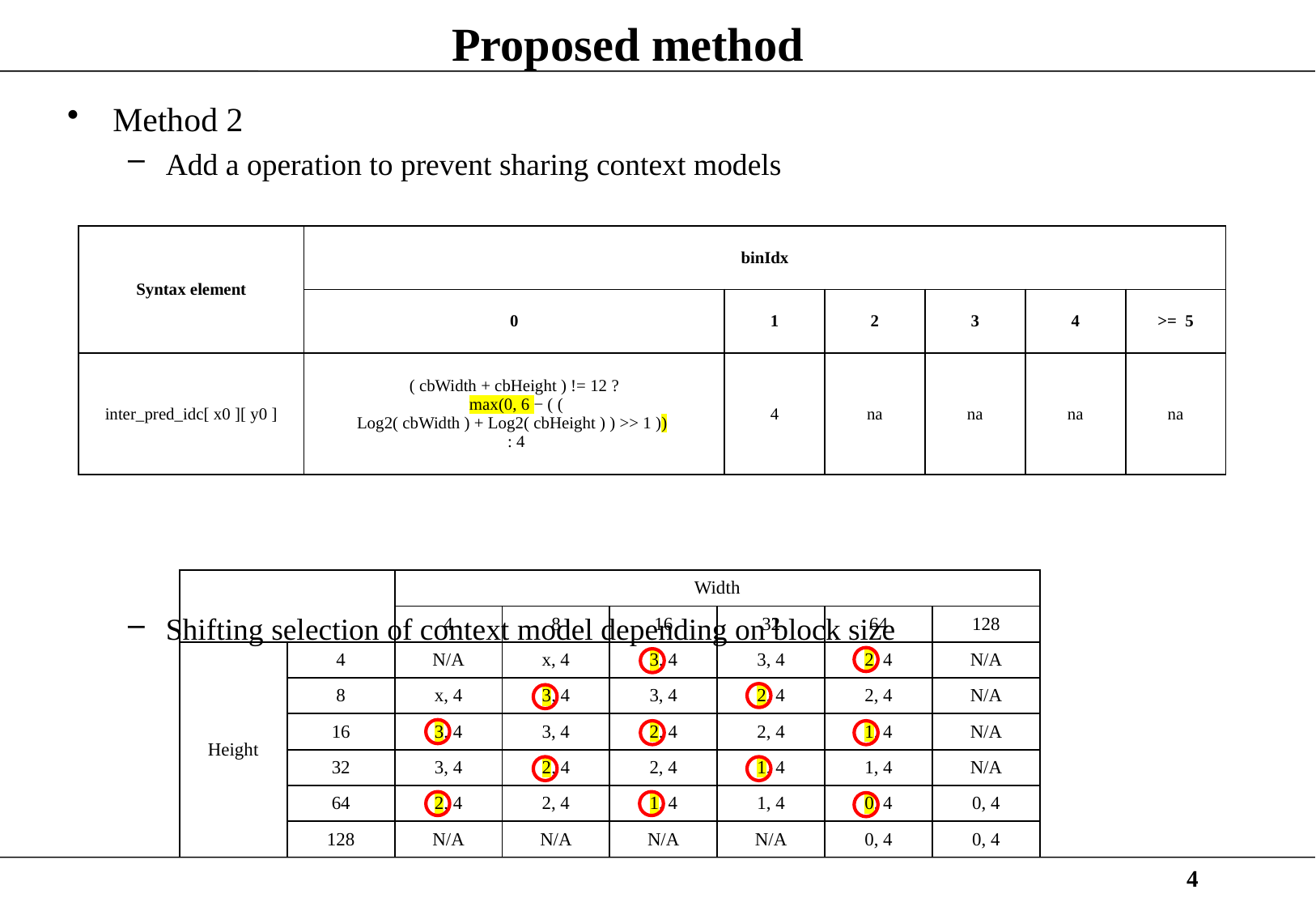

# Proposed method
Method 2
Add a operation to prevent sharing context models

Shifting selection of context model depending on block size
| Syntax element | binIdx |  |  |  |  |  |
| --- | --- | --- | --- | --- | --- | --- |
|  | 0 | 1 | 2 | 3 | 4 | >= 5 |
| inter\_pred\_idc[ x0 ][ y0 ] | ( cbWidth + cbHeight ) != 12 ? max(0, 6 − ( ( Log2( cbWidth ) + Log2( cbHeight ) ) >> 1 )) : 4 | 4 | na | na | na | na |
|  |  | Width |  |  |  |  |  |
| --- | --- | --- | --- | --- | --- | --- | --- |
|  |  | 4 | 8 | 16 | 32 | 64 | 128 |
| Height | 4 | N/A | x, 4 | 3, 4 | 3, 4 | 2, 4 | N/A |
|  | 8 | x, 4 | 3, 4 | 3, 4 | 2, 4 | 2, 4 | N/A |
|  | 16 | 3, 4 | 3, 4 | 2, 4 | 2, 4 | 1, 4 | N/A |
|  | 32 | 3, 4 | 2, 4 | 2, 4 | 1, 4 | 1, 4 | N/A |
|  | 64 | 2, 4 | 2, 4 | 1, 4 | 1, 4 | 0, 4 | 0, 4 |
|  | 128 | N/A | N/A | N/A | N/A | 0, 4 | 0, 4 |

4